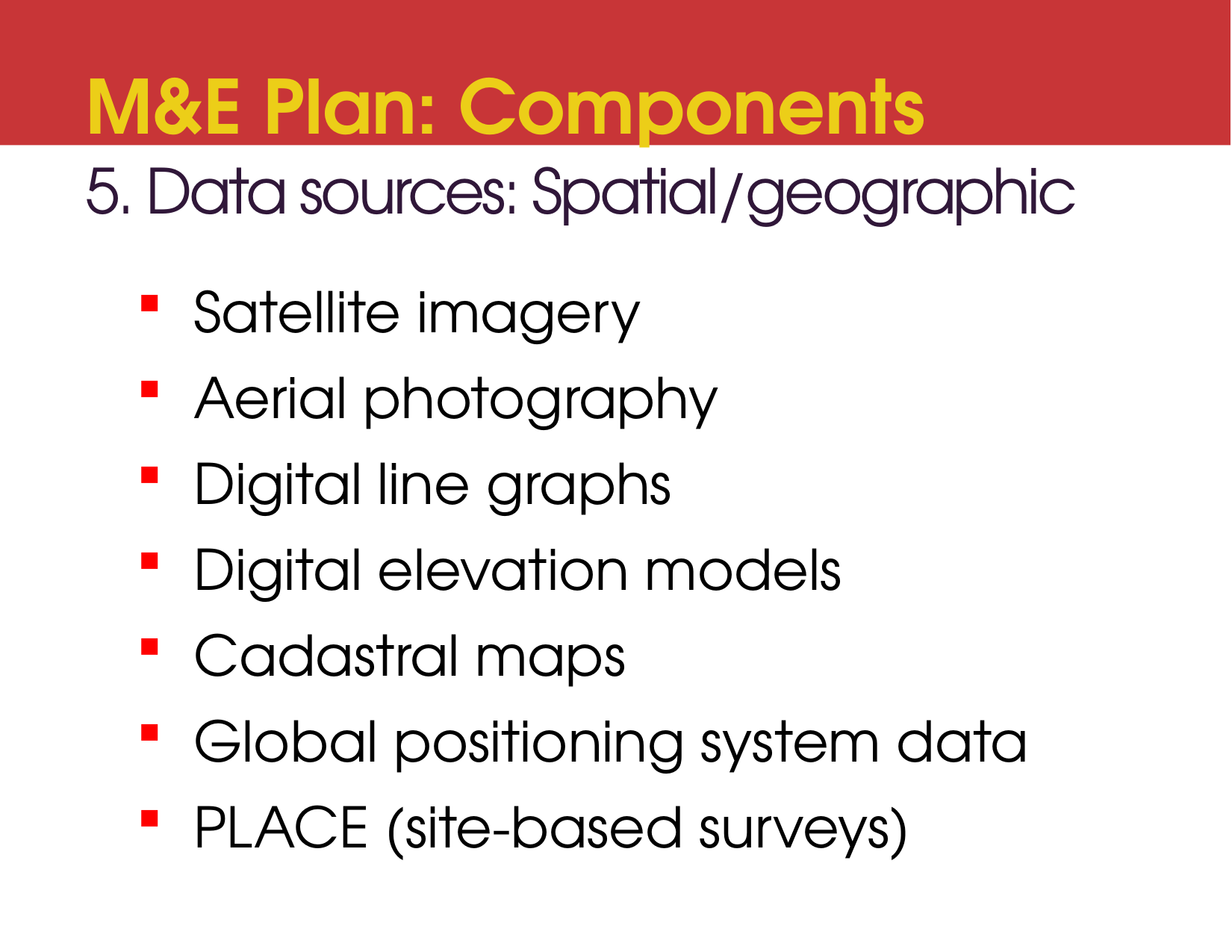

# M&E Plan: Components 5. Data sources: Spatial/geographic
Satellite imagery
Aerial photography
Digital line graphs
Digital elevation models
Cadastral maps
Global positioning system data
PLACE (site-based surveys)